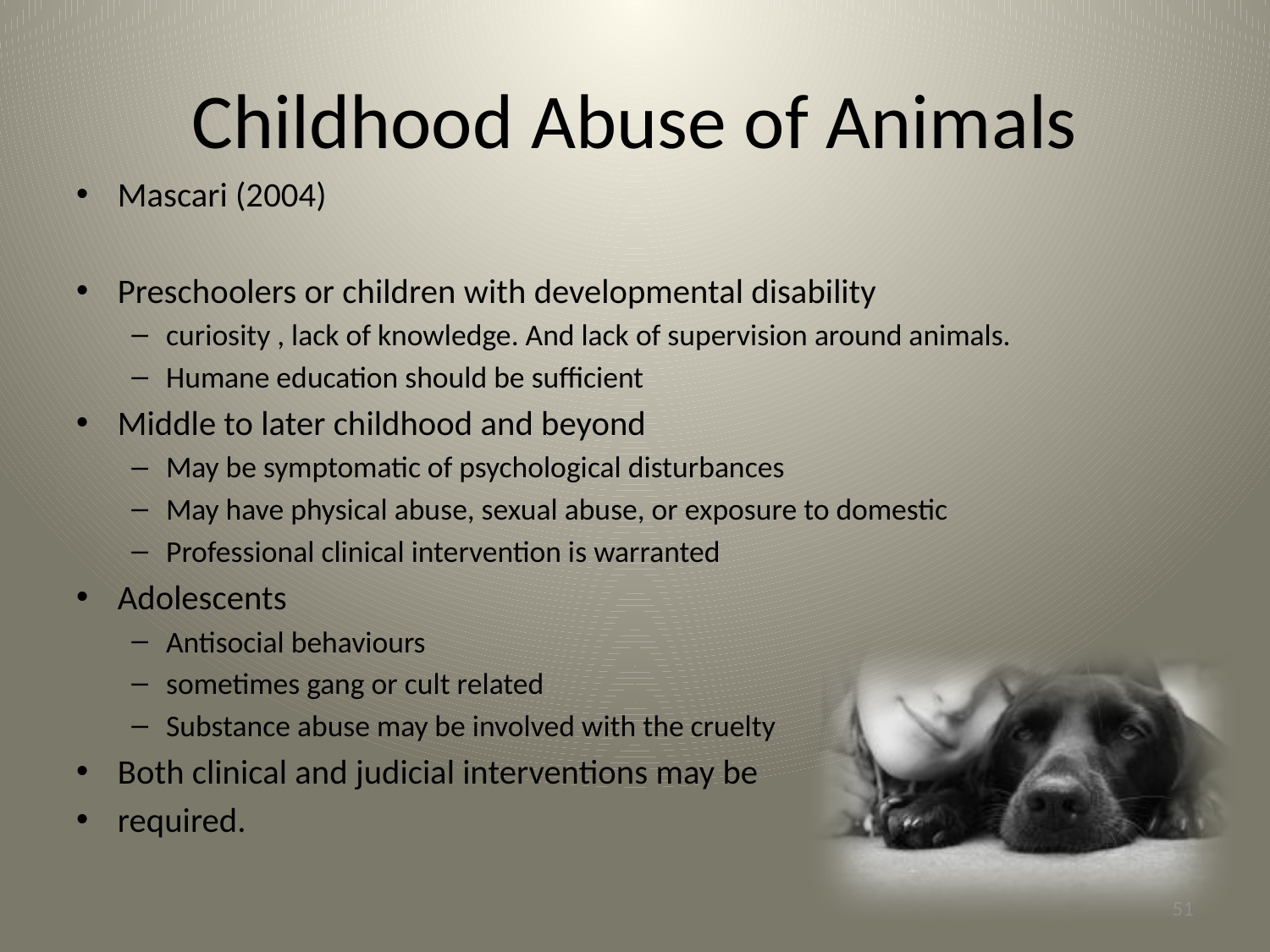

# Childhood Abuse of Animals
Mascari (2004)

Preschoolers or children with developmental disability
curiosity , lack of knowledge. And lack of supervision around animals.
Humane education should be sufficient
Middle to later childhood and beyond
May be symptomatic of psychological disturbances
May have physical abuse, sexual abuse, or exposure to domestic
Professional clinical intervention is warranted
Adolescents
Antisocial behaviours
sometimes gang or cult related
Substance abuse may be involved with the cruelty
Both clinical and judicial interventions may be
required.
51